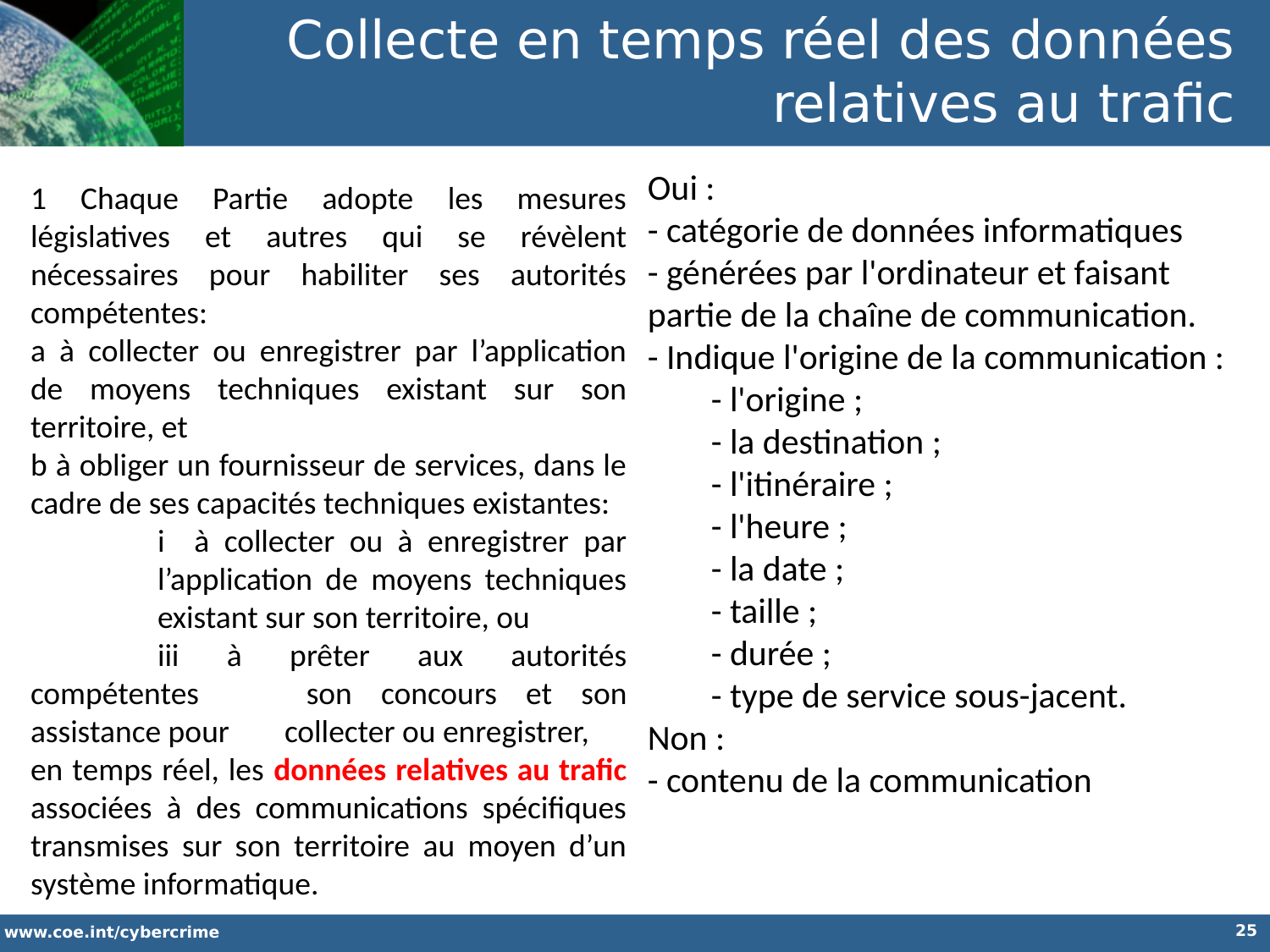

Collecte en temps réel des données relatives au trafic
Oui :
- catégorie de données informatiques
- générées par l'ordinateur et faisant partie de la chaîne de communication.
- Indique l'origine de la communication :
- l'origine ;
- la destination ;
- l'itinéraire ;
- l'heure ;
- la date ;
- taille ;
- durée ;
- type de service sous-jacent.
Non :
- contenu de la communication
1 Chaque Partie adopte les mesures législatives et autres qui se révèlent nécessaires pour habiliter ses autorités compétentes:
a à collecter ou enregistrer par l’application de moyens techniques existant sur son territoire, et
b à obliger un fournisseur de services, dans le cadre de ses capacités techniques existantes:
	i  à collecter ou à enregistrer par 	l’application de moyens techniques 	existant sur son territoire, ou
	iii à prêter aux autorités compétentes 	son concours et son assistance pour 	collecter ou enregistrer,
en temps réel, les données relatives au trafic associées à des communications spécifiques transmises sur son territoire au moyen d’un système informatique.